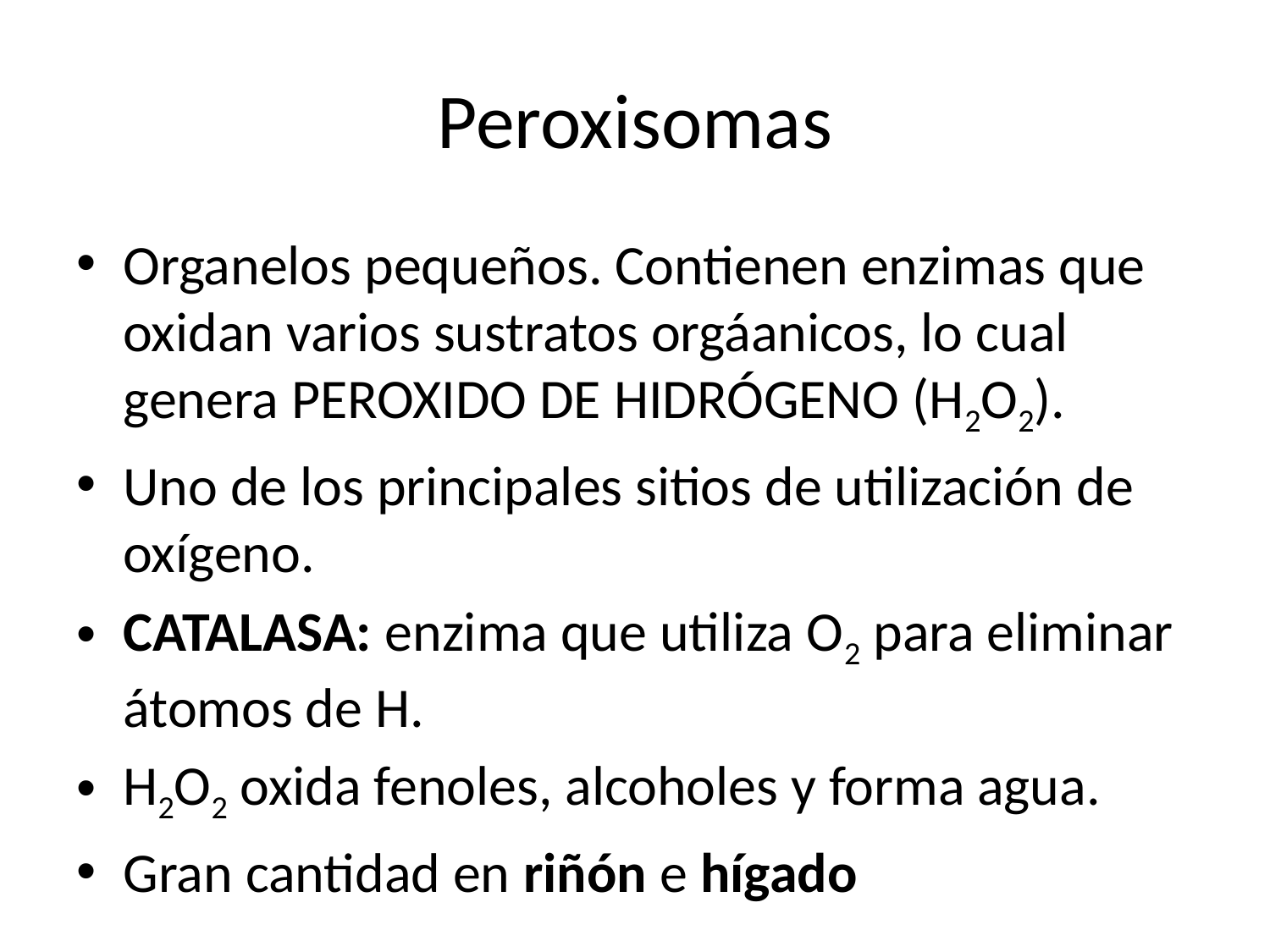

# Peroxisomas
Organelos pequeños. Contienen enzimas que oxidan varios sustratos orgáanicos, lo cual genera PEROXIDO DE HIDRÓGENO (H2O2).
Uno de los principales sitios de utilización de oxígeno.
CATALASA: enzima que utiliza O2 para eliminar átomos de H.
H2O2 oxida fenoles, alcoholes y forma agua.
Gran cantidad en riñón e hígado